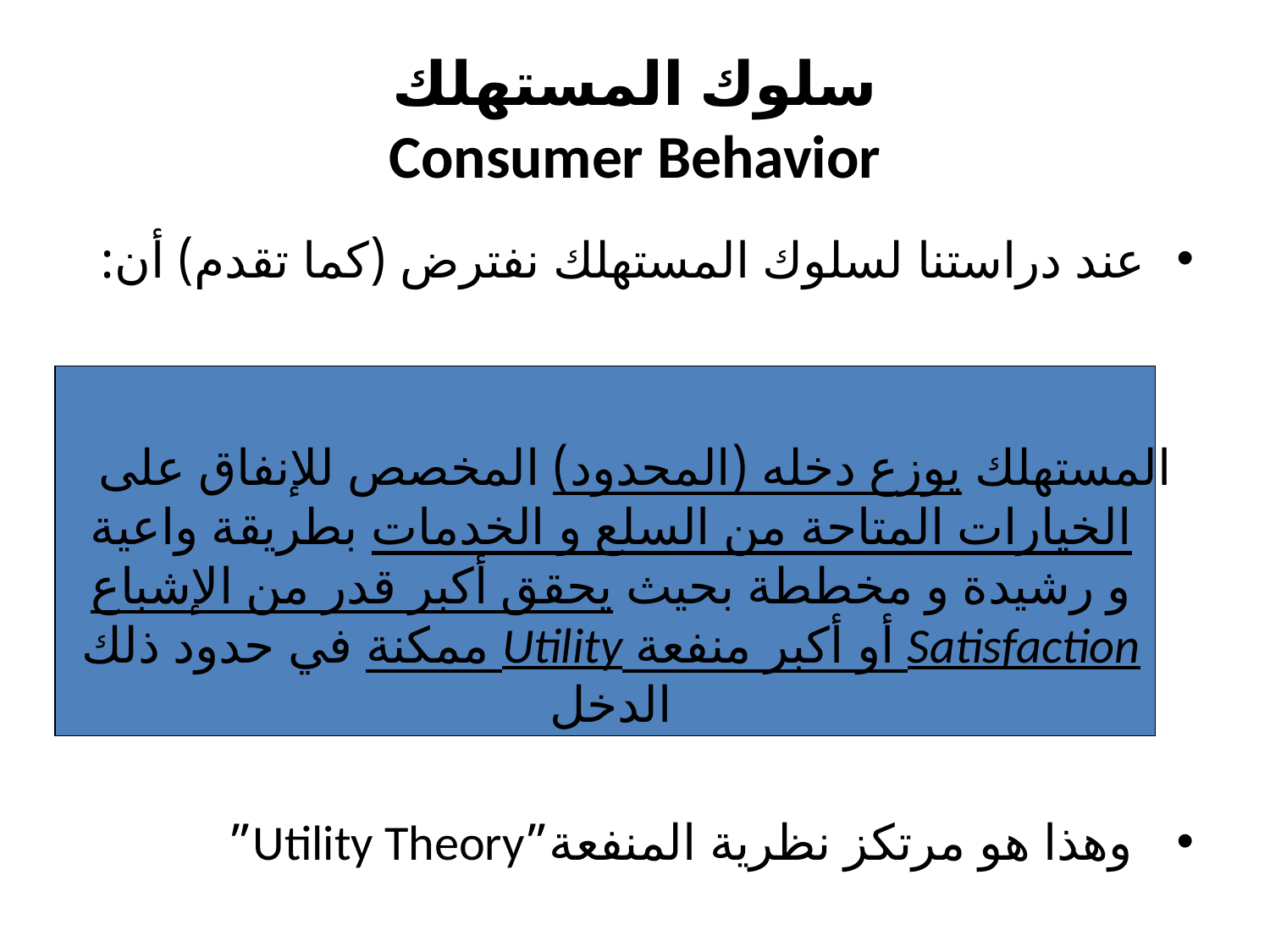

# سلوك المستهلك Consumer Behavior
عند دراستنا لسلوك المستهلك نفترض (كما تقدم) أن:

المستهلك يوزع دخله (المحدود) المخصص للإنفاق على الخيارات المتاحة من السلع و الخدمات بطريقة واعية و رشيدة و مخططة بحيث يحقق أكبر قدر من الإشباع Satisfaction أو أكبر منفعة Utility ممكنة في حدود ذلك الدخل

 وهذا هو مرتكز نظرية المنفعة”Utility Theory”